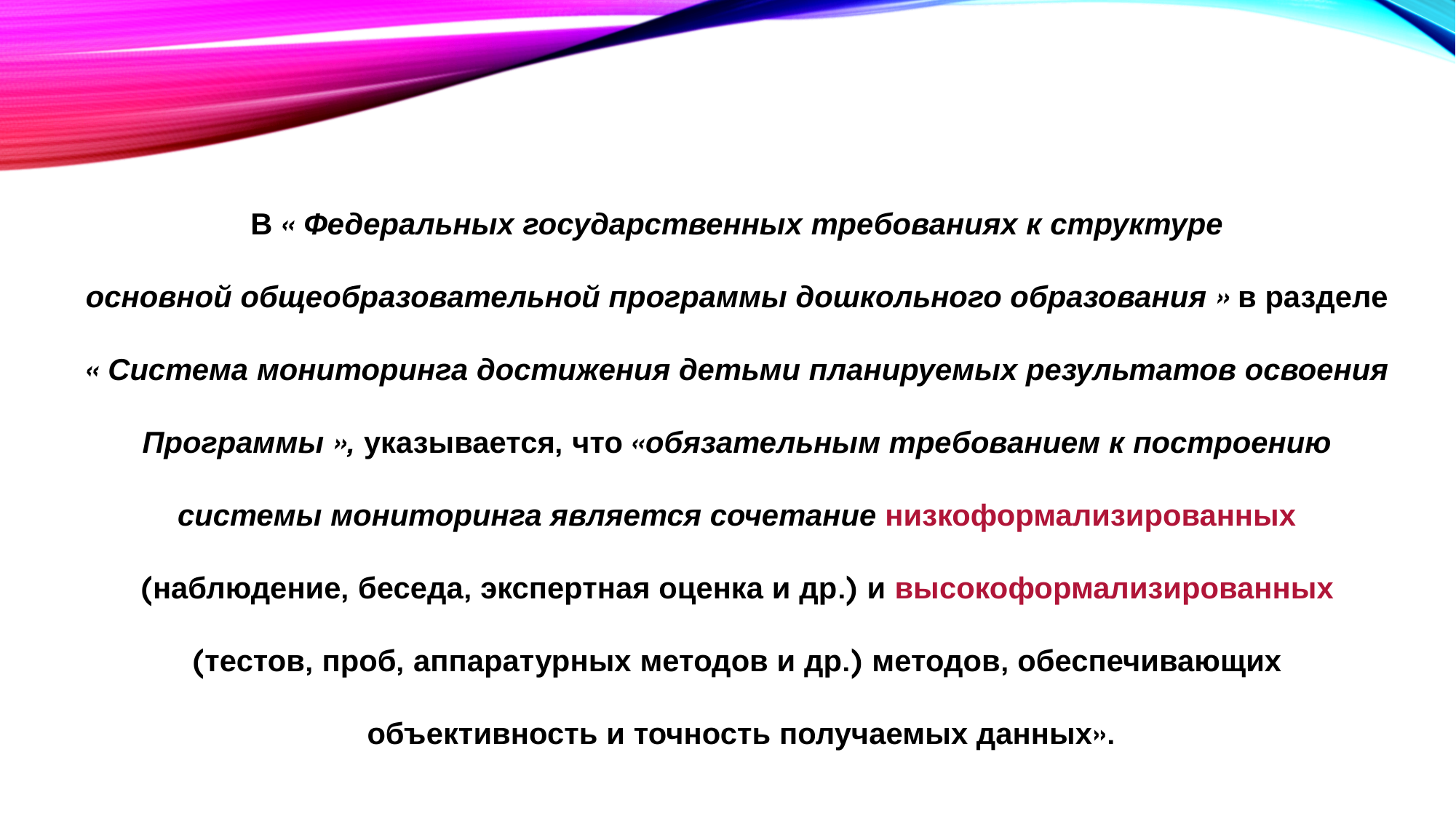

В « Федеральных государственных требованиях к структуре

основной общеобразовательной программы дошкольного образования » в разделе

« Система мониторинга достижения детьми планируемых результатов освоения

Программы », указывается, что «обязательным требованием к построению

системы мониторинга является сочетание низкоформализированных

(наблюдение, беседа, экспертная оценка и др.) и высокоформализированных

(тестов, проб, аппаратурных методов и др.) методов, обеспечивающих

объективность и точность получаемых данных».